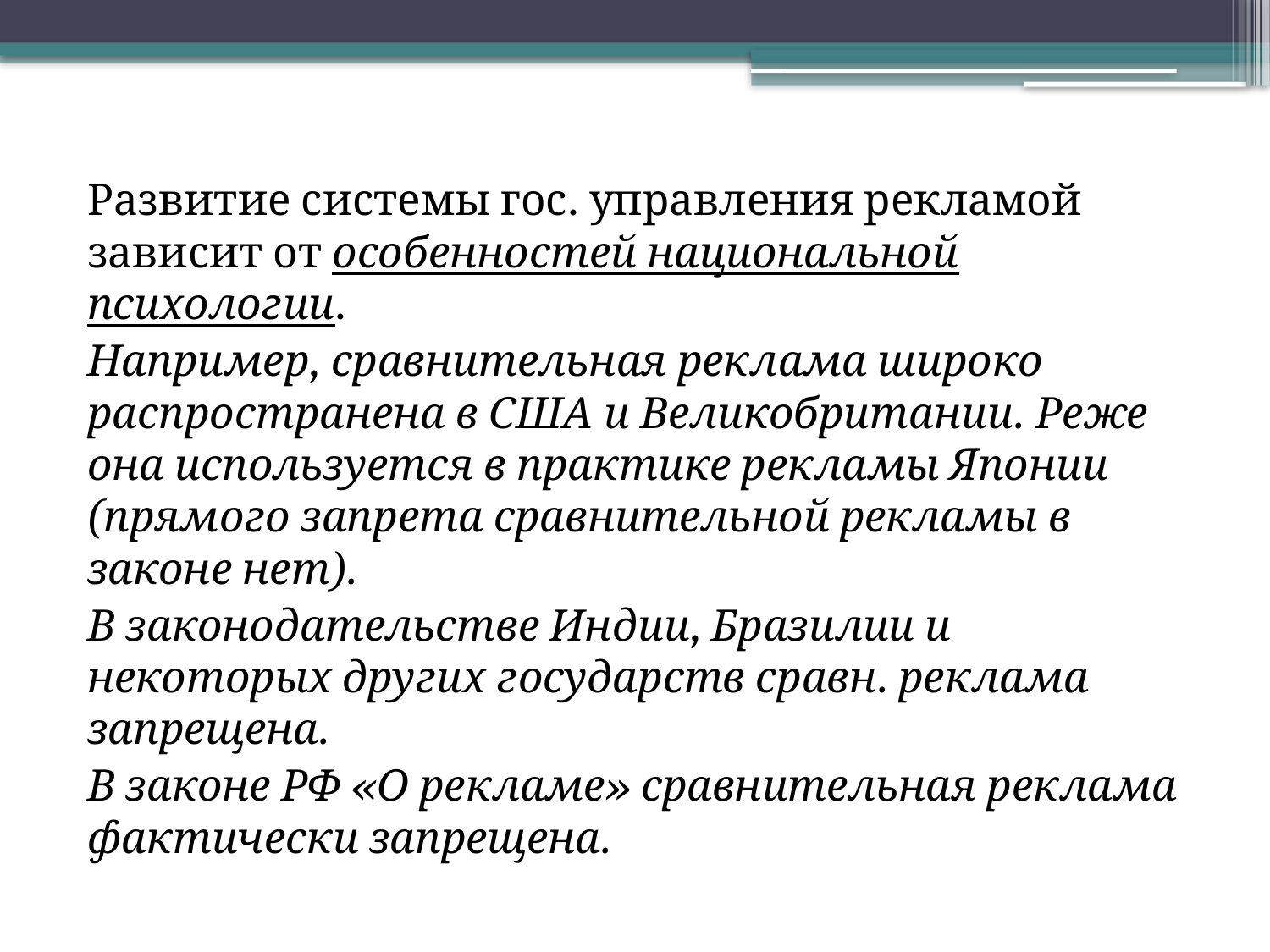

Развитие системы гос. управления рекламой зависит от особенностей национальной психологии.
Например, сравнительная реклама широко распространена в США и Великобритании. Реже она используется в практике рекламы Японии (прямого запрета сравнительной рекламы в законе нет).
В законодательстве Индии, Бразилии и некоторых других государств сравн. реклама запрещена.
В законе РФ «О рекламе» сравнительная реклама фактически запрещена.